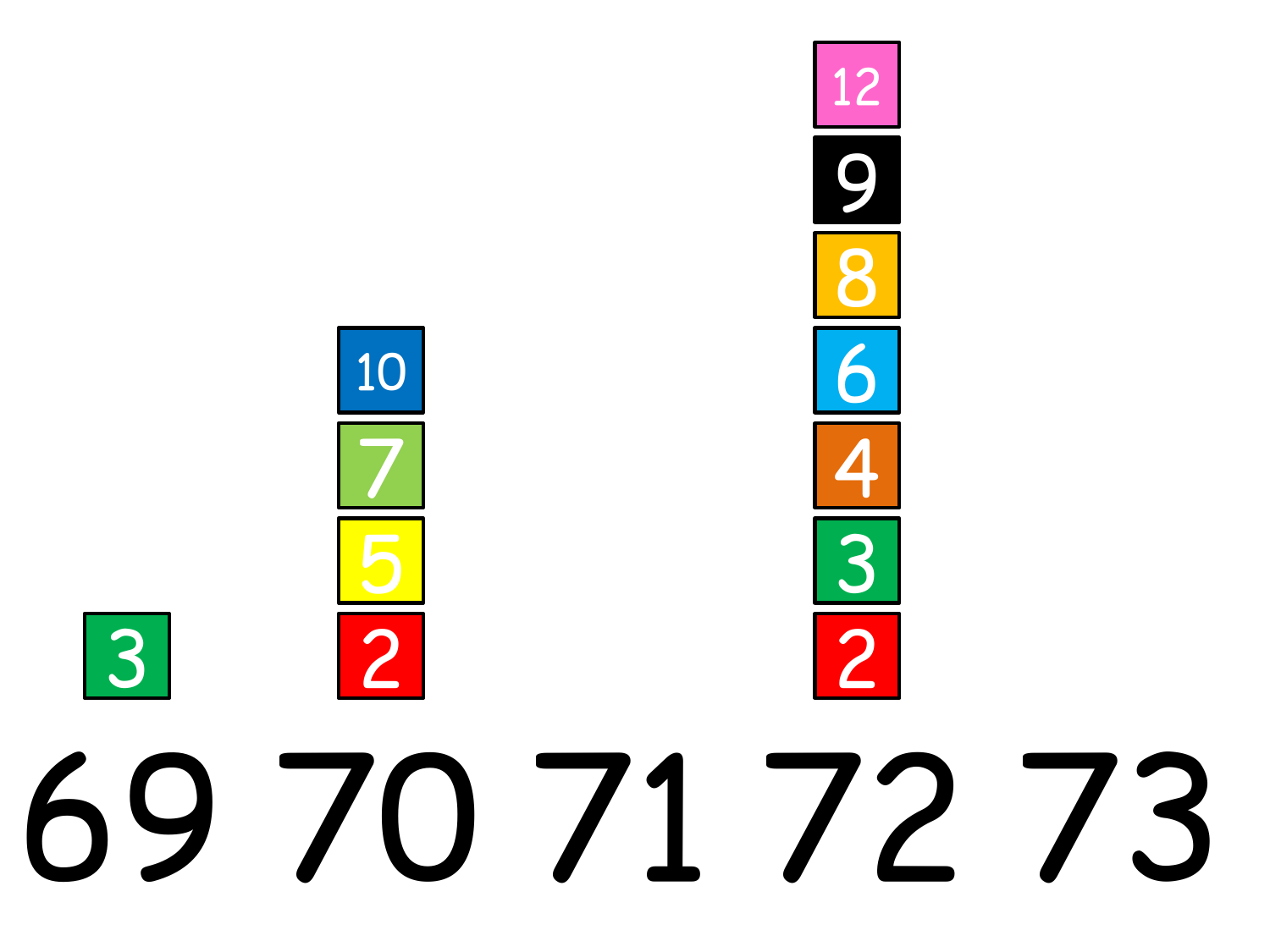

12
9
8
6
4
3
2
10
7
5
2
3
 69 70 71 72 73